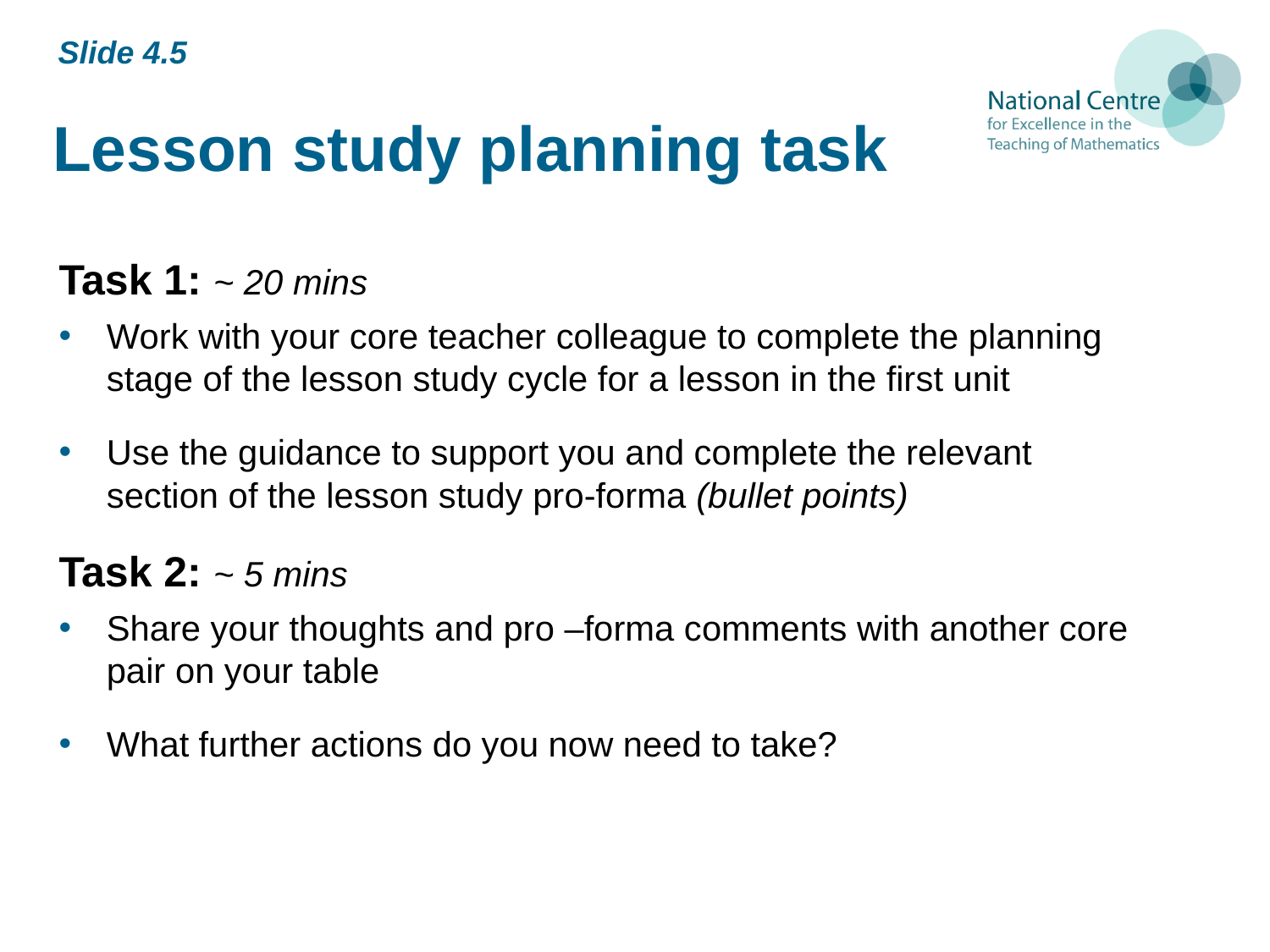

Slide 4.5
# Lesson study planning task
Task 1: ~ 20 mins
Work with your core teacher colleague to complete the planning stage of the lesson study cycle for a lesson in the first unit
Use the guidance to support you and complete the relevant section of the lesson study pro-forma (bullet points)
Task 2: ~ 5 mins
Share your thoughts and pro –forma comments with another core pair on your table
What further actions do you now need to take?